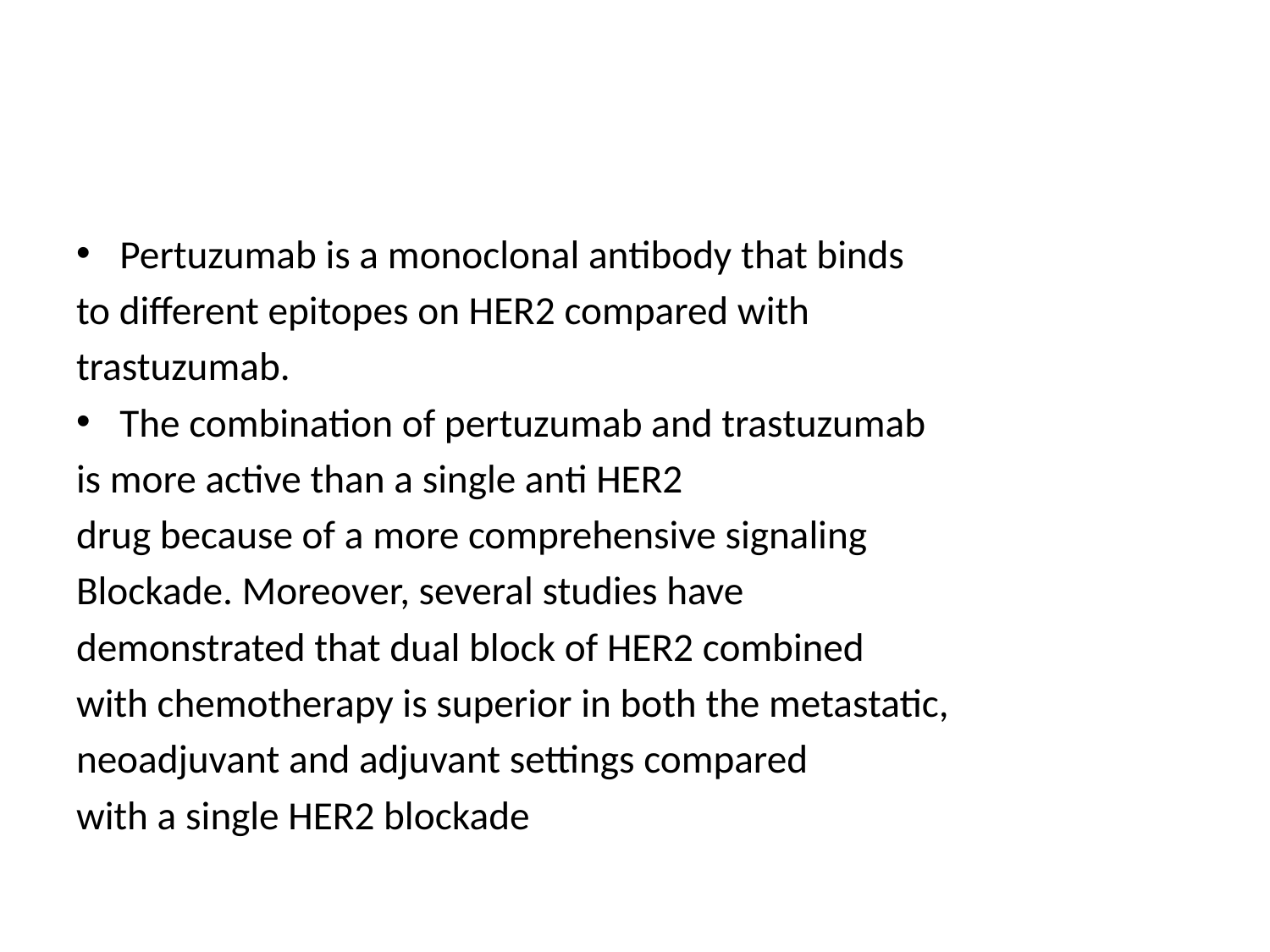

Pertuzumab is a monoclonal antibody that binds
to different epitopes on HER2 compared with
trastuzumab.
The combination of pertuzumab and trastuzumab
is more active than a single anti HER2
drug because of a more comprehensive signaling
Blockade. Moreover, several studies have
demonstrated that dual block of HER2 combined
with chemotherapy is superior in both the metastatic,
neoadjuvant and adjuvant settings compared
with a single HER2 blockade